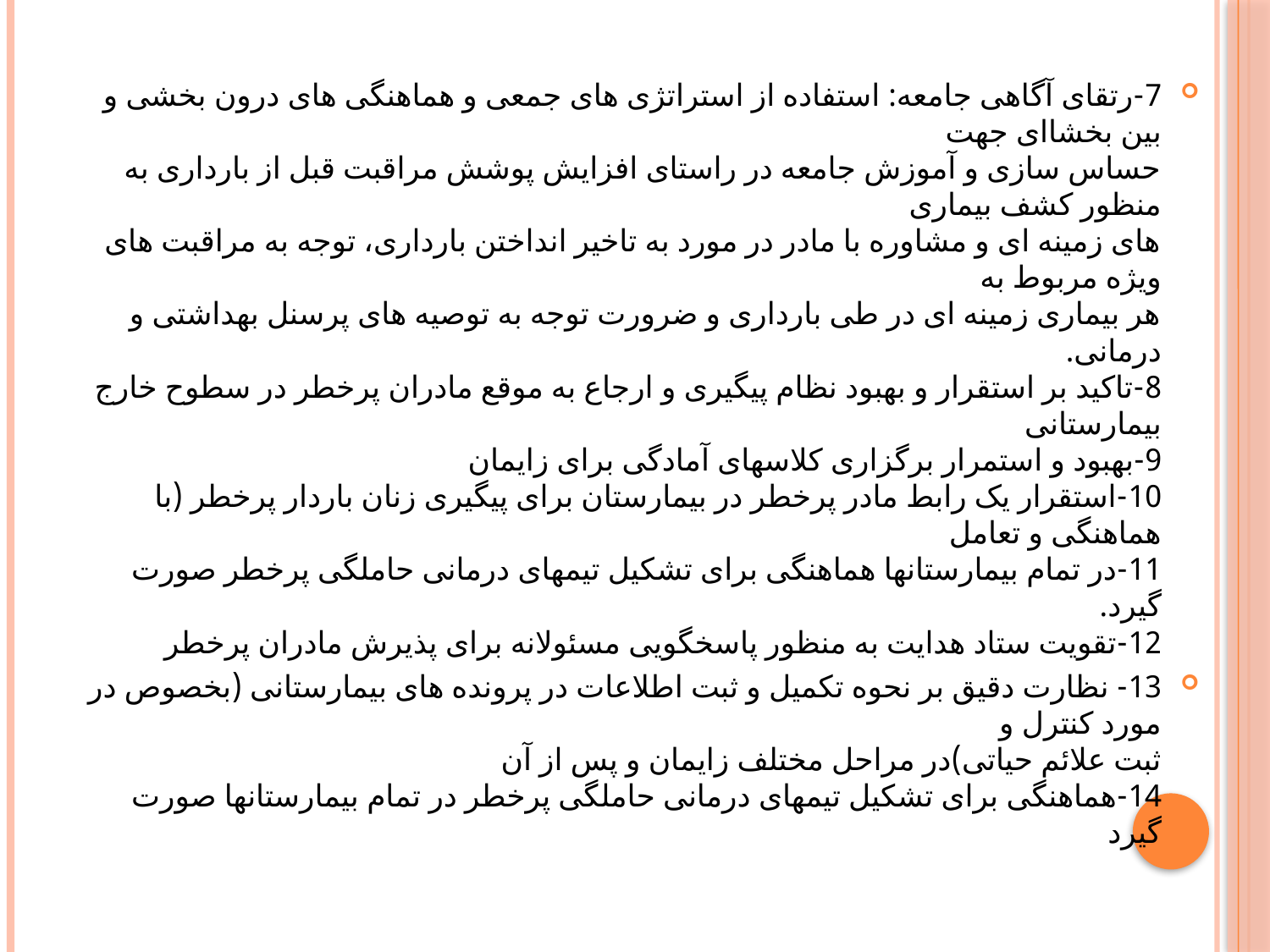

7-رتقای آگاهی جامعه: استفاده از استراتژی های جمعی و هماهنگی های درون بخشی و بین بخشاای جهت
حساس سازی و آموزش جامعه در راستای افزایش پوشش مراقبت قبل از بارداری به منظور کشف بیماری
های زمینه ای و مشاوره با مادر در مورد به تاخیر انداختن بارداری، توجه به مراقبت های ویژه مربوط به
هر بیماری زمینه ای در طی بارداری و ضرورت توجه به توصیه های پرسنل بهداشتی و درمانی.
8-تاکید بر استقرار و بهبود نظام پیگیری و ارجاع به موقع مادران پرخطر در سطوح خارج بیمارستانی
9-بهبود و استمرار برگزاری کلاسهای آمادگی برای زایمان
10-استقرار یک رابط مادر پرخطر در بیمارستان برای پیگیری زنان باردار پرخطر (با هماهنگی و تعامل
11-در تمام بیمارستانها هماهنگی برای تشکیل تیمهای درمانی حاملگی پرخطر صورت گیرد.
12-تقویت ستاد هدایت به منظور پاسخگویی مسئولانه برای پذیرش مادران پرخطر
13- نظارت دقیق بر نحوه تکمیل و ثبت اطلاعات در پرونده های بیمارستانی (بخصوص در مورد کنترل و
ثبت علائم حیاتی)در مراحل مختلف زایمان و پس از آن
14-هماهنگی برای تشکیل تیمهای درمانی حاملگی پرخطر در تمام بیمارستانها صورت گیرد